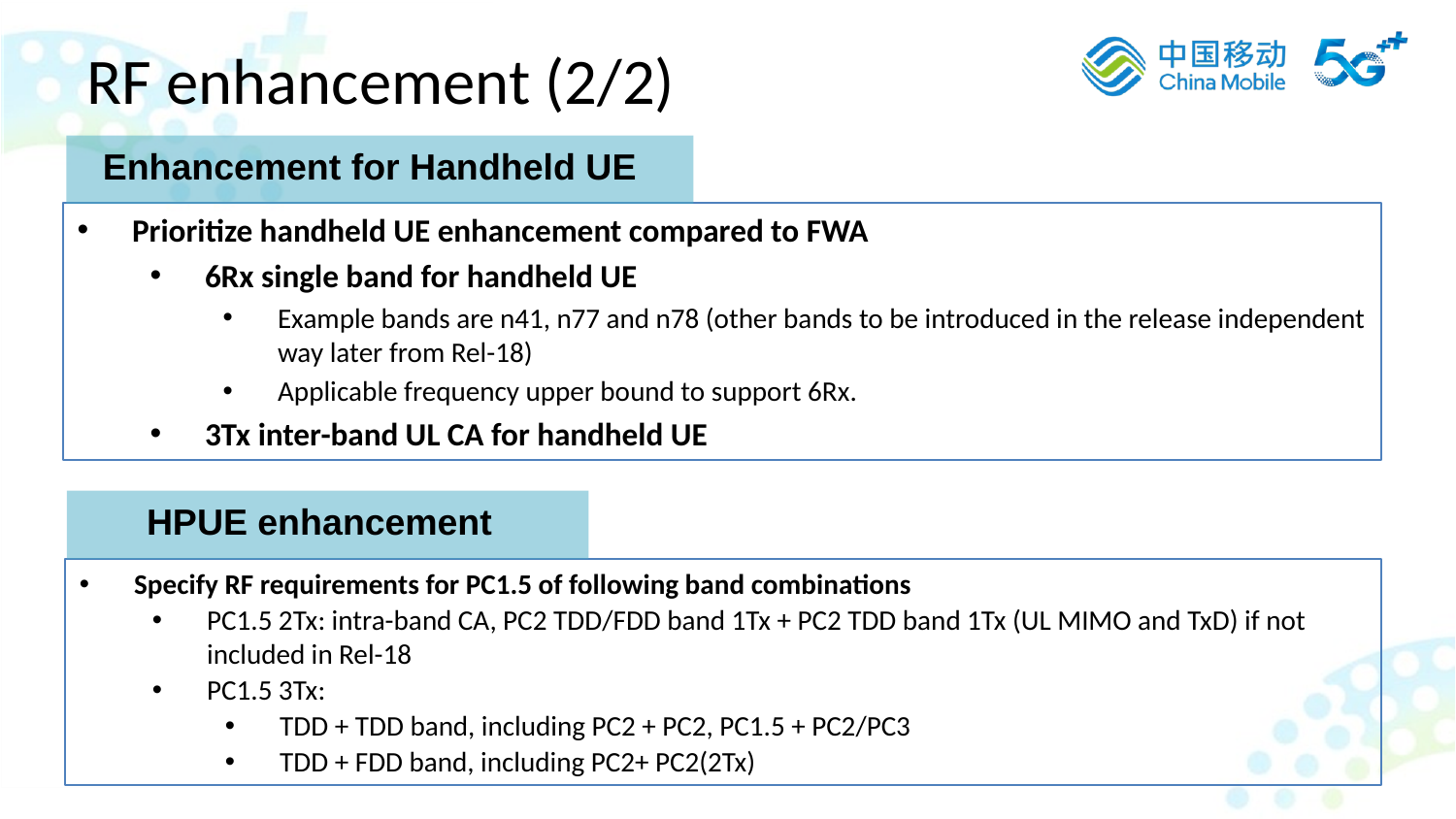

RF enhancement (2/2)
Enhancement for Handheld UE

Prioritize handheld UE enhancement compared to FWA
6Rx single band for handheld UE
Example bands are n41, n77 and n78 (other bands to be introduced in the release independent way later from Rel-18)
Applicable frequency upper bound to support 6Rx.
3Tx inter-band UL CA for handheld UE
HPUE enhancement

Specify RF requirements for PC1.5 of following band combinations
PC1.5 2Tx: intra-band CA, PC2 TDD/FDD band 1Tx + PC2 TDD band 1Tx (UL MIMO and TxD) if not included in Rel-18
PC1.5 3Tx:
TDD + TDD band, including PC2 + PC2, PC1.5 + PC2/PC3
TDD + FDD band, including PC2+ PC2(2Tx)